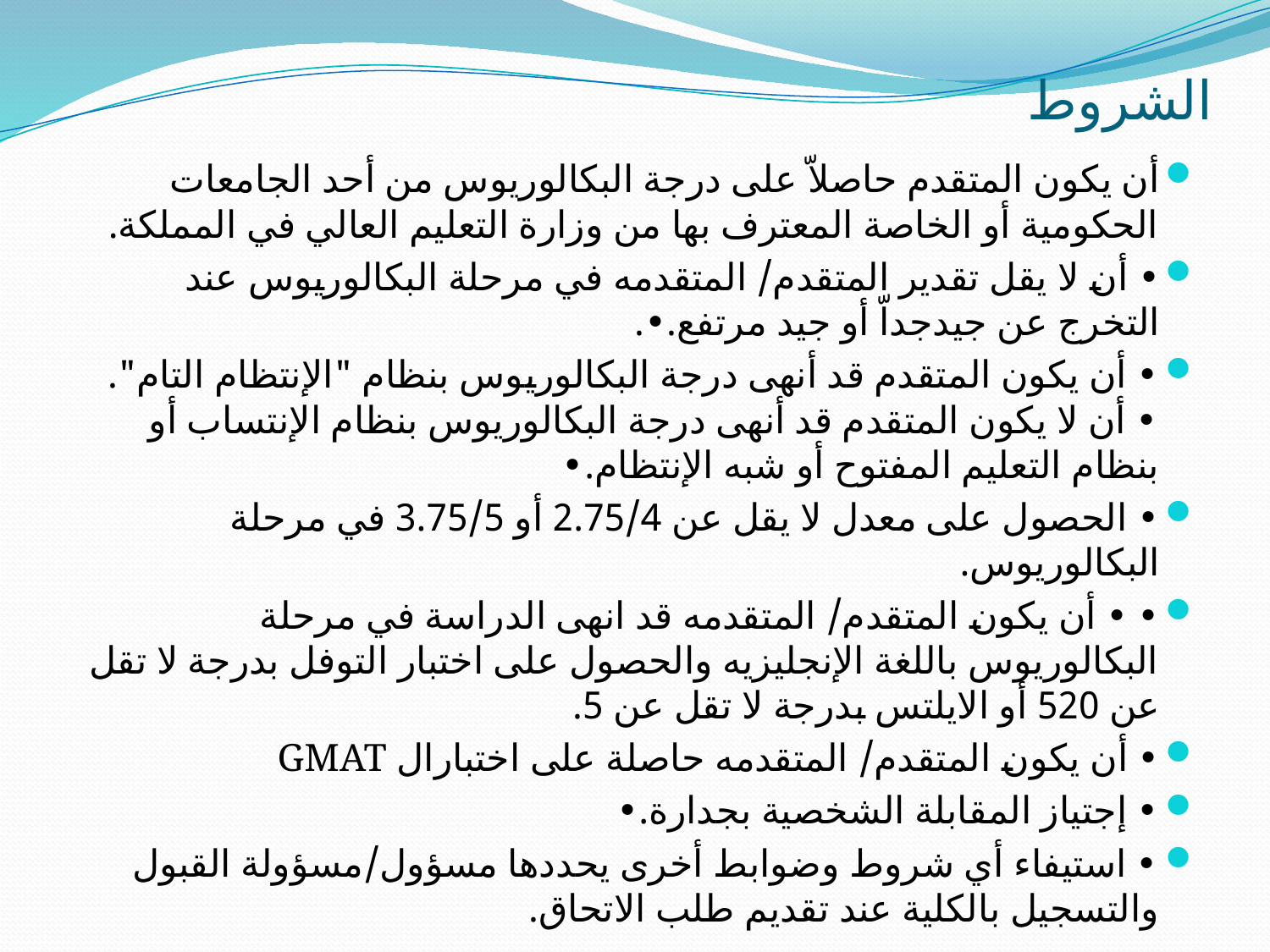

# الشروط
أن يكون المتقدم حاصلاّ على درجة البكالوريوس من أحد الجامعات الحكومية أو الخاصة المعترف بها من وزارة التعليم العالي في المملكة.
• أن لا يقل تقدير المتقدم/ المتقدمه في مرحلة البكالوريوس عند التخرج عن جيدجداّ أو جيد مرتفع.•.
• أن يكون المتقدم قد أنهى درجة البكالوريوس بنظام "الإنتظام التام". 
• أن لا يكون المتقدم قد أنهى درجة البكالوريوس بنظام الإنتساب أو بنظام التعليم المفتوح أو شبه الإنتظام.•
• الحصول على معدل لا يقل عن 2.75/4 أو 3.75/5 في مرحلة البكالوريوس.
• • أن يكون المتقدم/ المتقدمه قد انهى الدراسة في مرحلة البكالوريوس باللغة الإنجليزيه والحصول على اختبار التوفل بدرجة لا تقل عن 520 أو الايلتس بدرجة لا تقل عن 5.
• أن يكون المتقدم/ المتقدمه حاصلة على اختبارال GMAT
• إجتياز المقابلة الشخصية بجدارة.•
• استيفاء أي شروط وضوابط أخرى يحددها مسؤول/مسؤولة القبول والتسجيل بالكلية عند تقديم طلب الاتحاق.